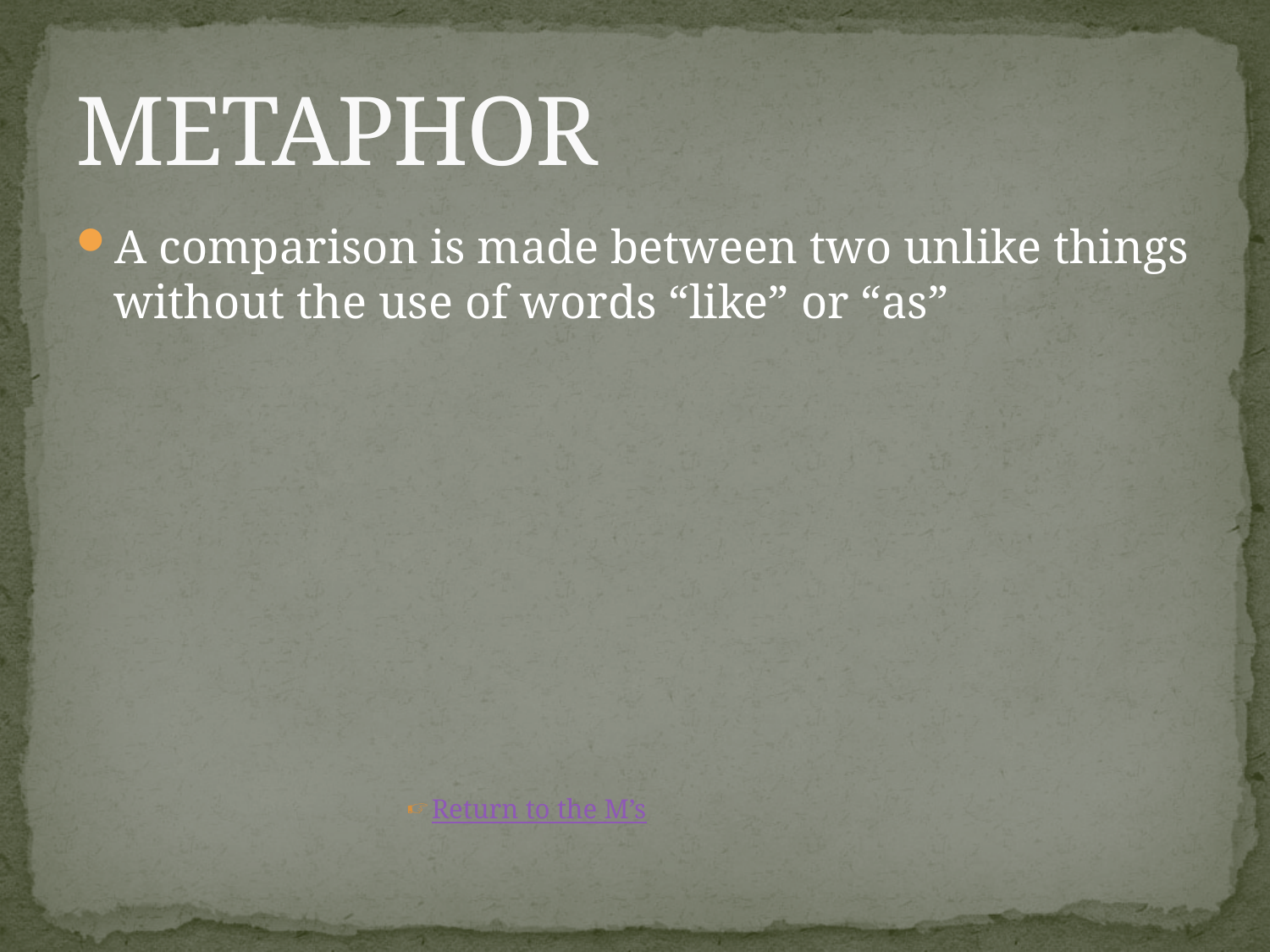

# METAPHOR
A comparison is made between two unlike things without the use of words “like” or “as”

Return to the M’s